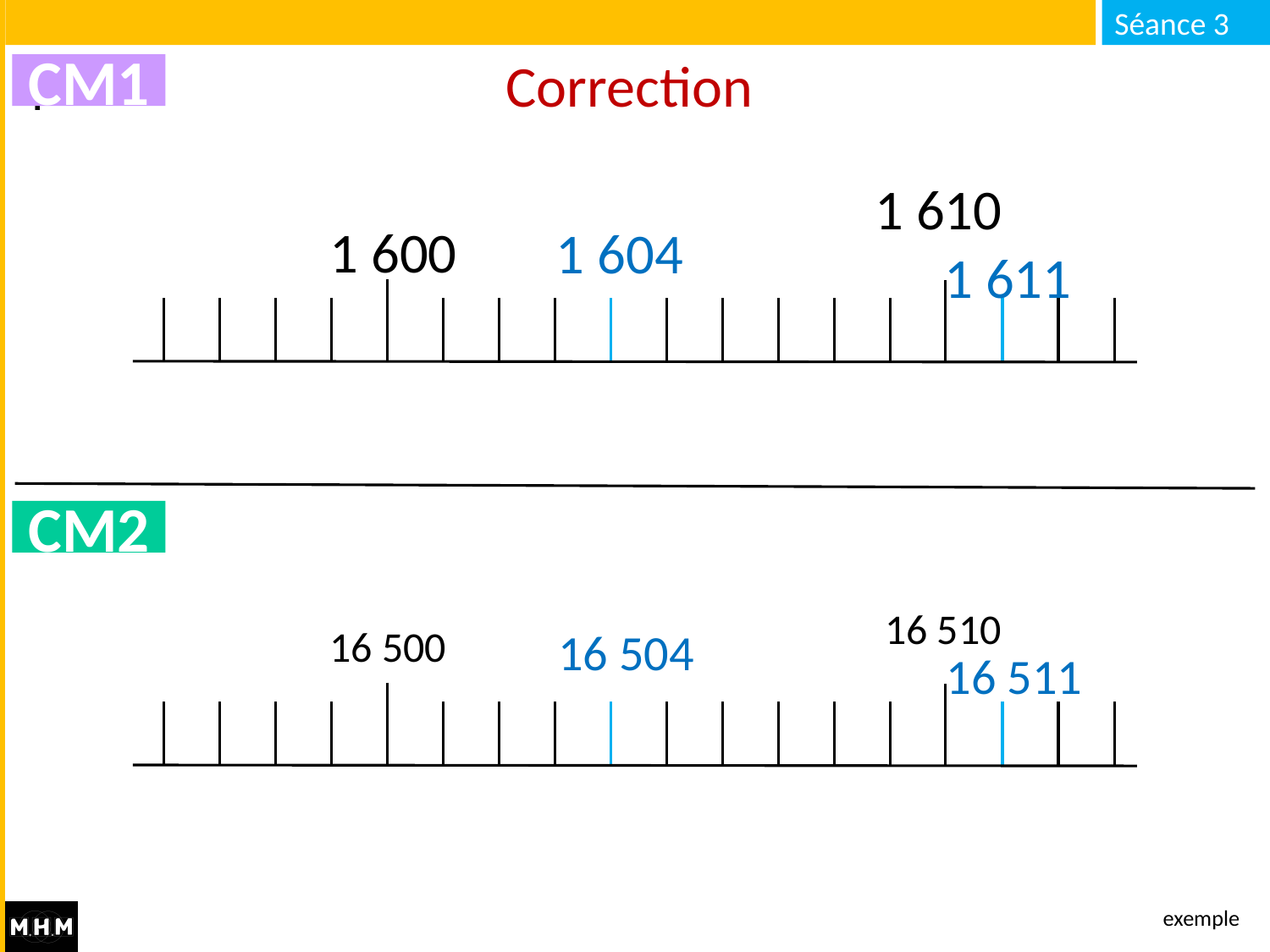

# Correction
CM1
1 610
1 600
1 604
1 611
CM2
16 510
16 500
16 504
16 511
exemple